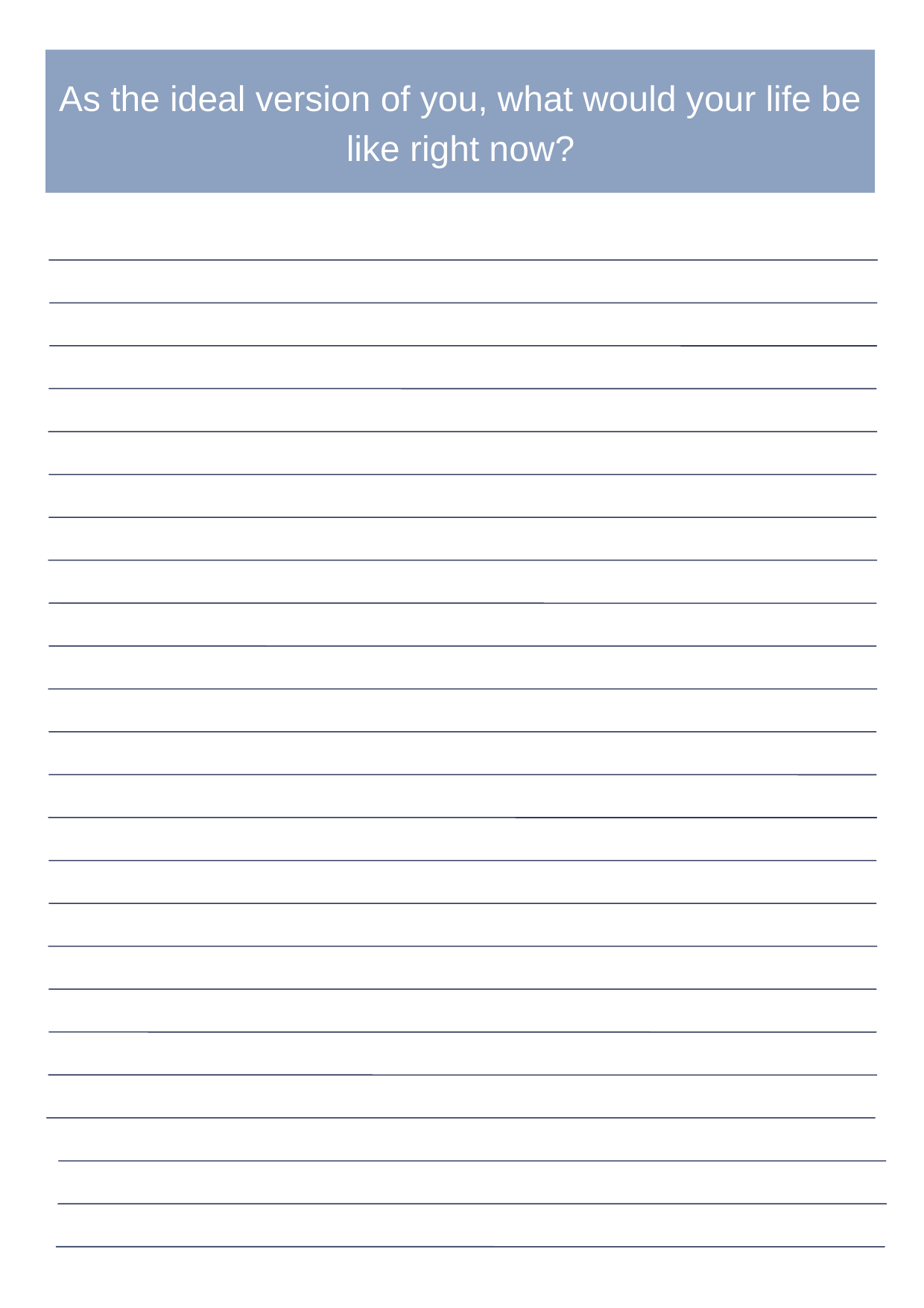

As the ideal version of you, what would your life be like right now?